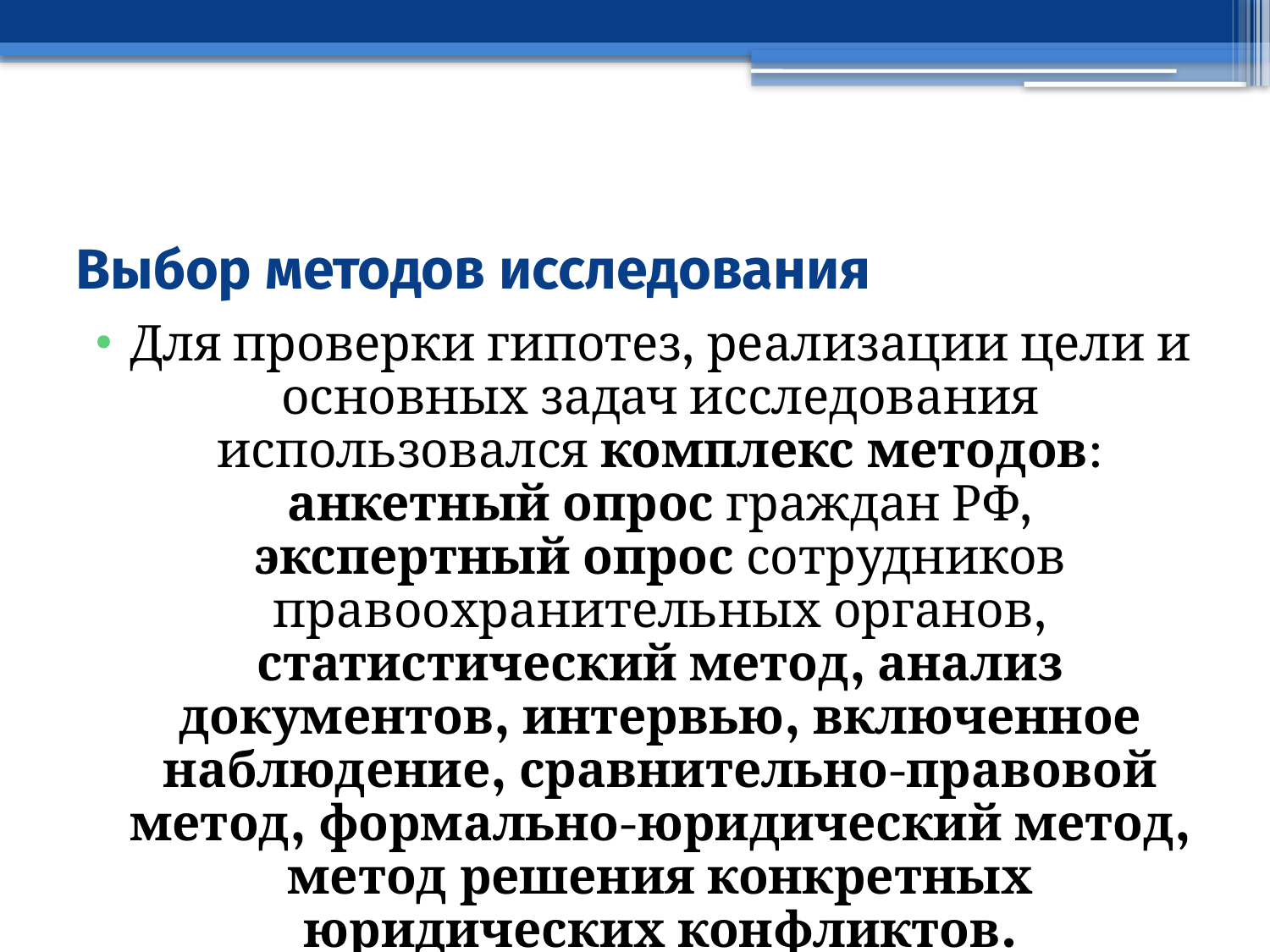

# Выбор методов исследования
Для проверки гипотез, реализации цели и основных задач исследования использовался комплекс методов: анкетный опрос граждан РФ, экспертный опрос сотрудников правоохранительных органов, статистический метод, анализ документов, интервью, включенное наблюдение, сравнительно-правовой метод, формально-юридический метод, метод решения конкретных юридических конфликтов.